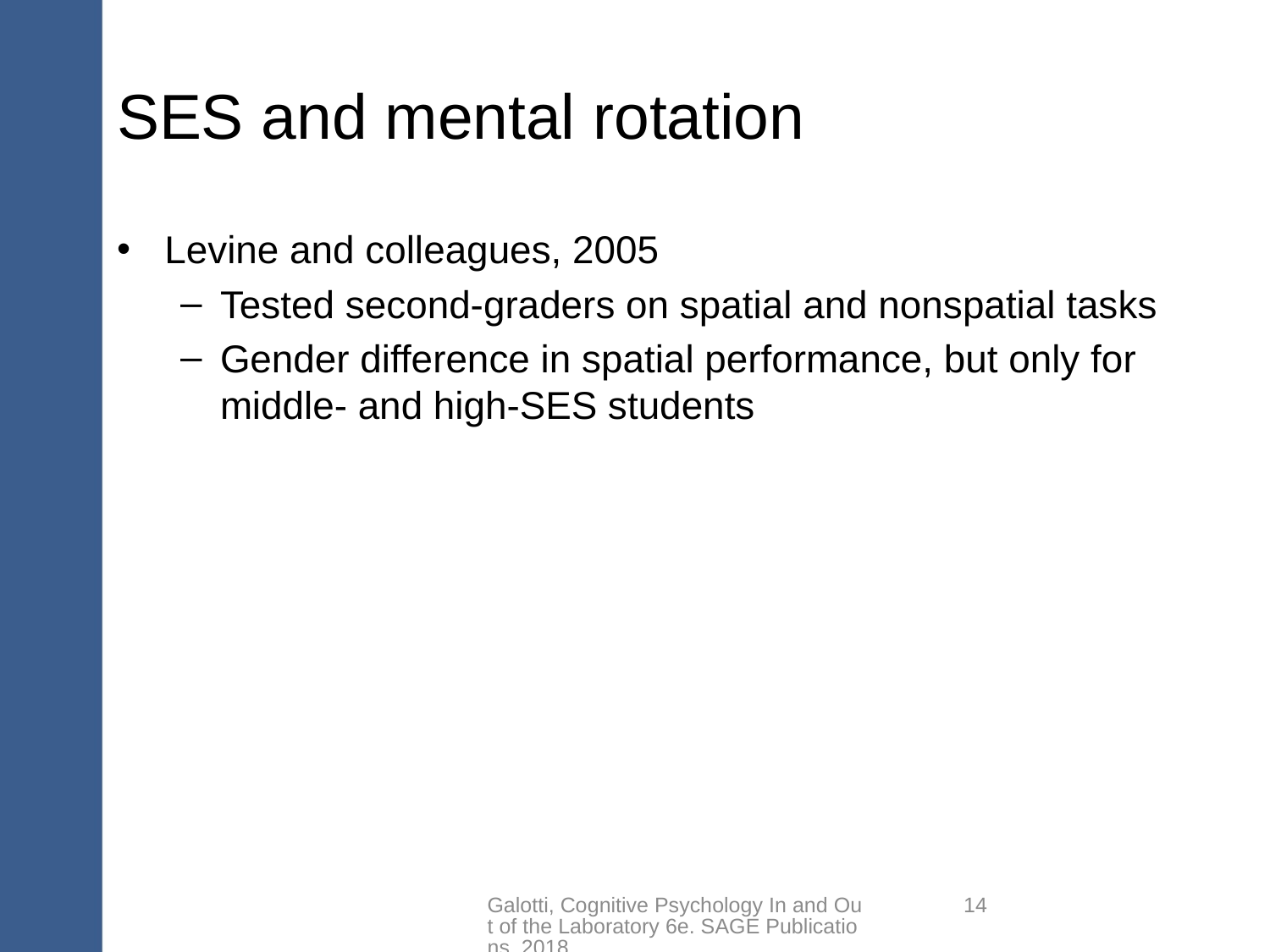

# SES and mental rotation
Levine and colleagues, 2005
Tested second-graders on spatial and nonspatial tasks
Gender difference in spatial performance, but only for middle- and high-SES students
Galotti, Cognitive Psychology In and Out of the Laboratory 6e. SAGE Publications, 2018.
14